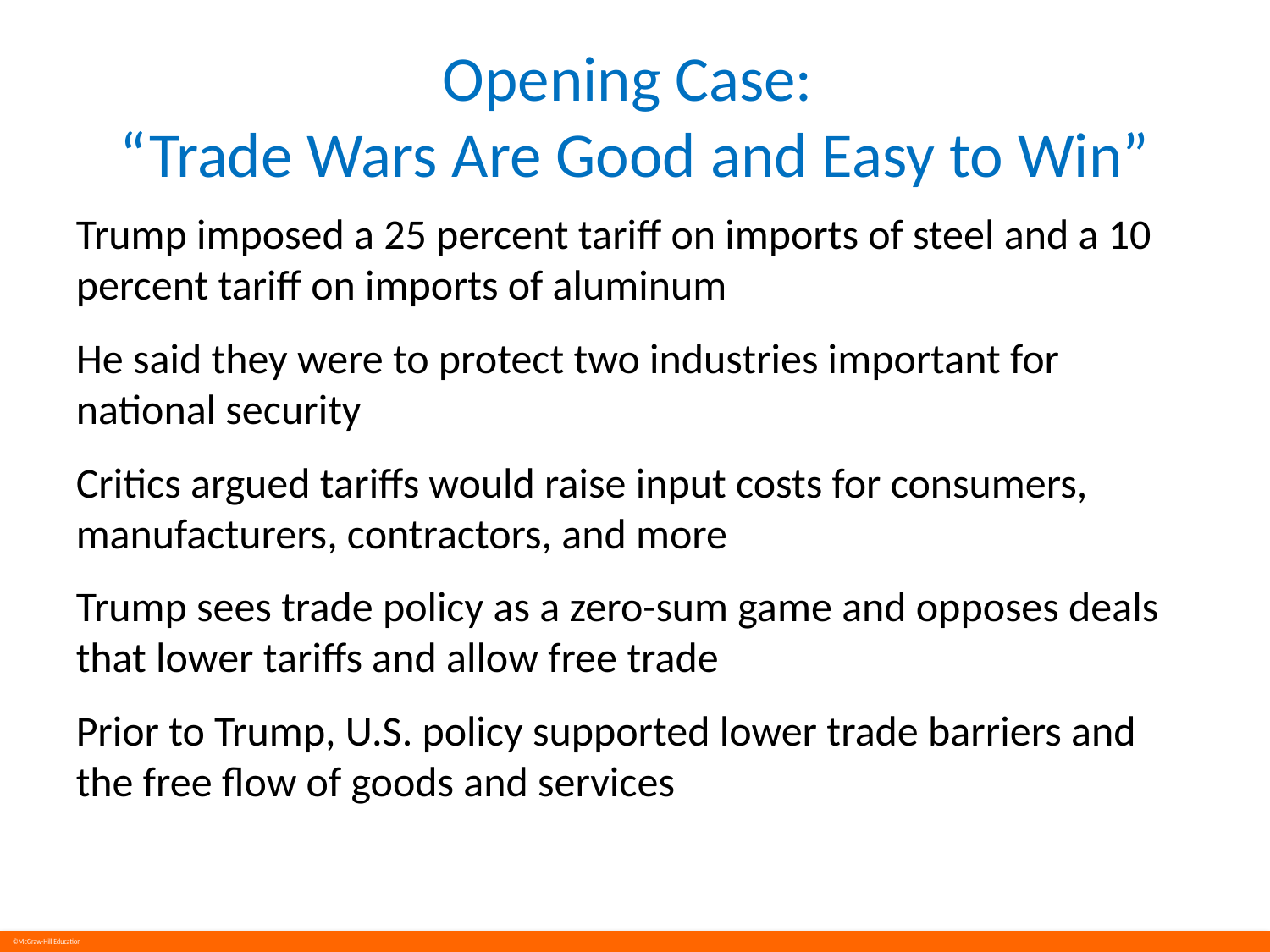

# Opening Case: “Trade Wars Are Good and Easy to Win”
Trump imposed a 25 percent tariff on imports of steel and a 10 percent tariff on imports of aluminum
He said they were to protect two industries important for national security
Critics argued tariffs would raise input costs for consumers, manufacturers, contractors, and more
Trump sees trade policy as a zero-sum game and opposes deals that lower tariffs and allow free trade
Prior to Trump, U.S. policy supported lower trade barriers and the free flow of goods and services